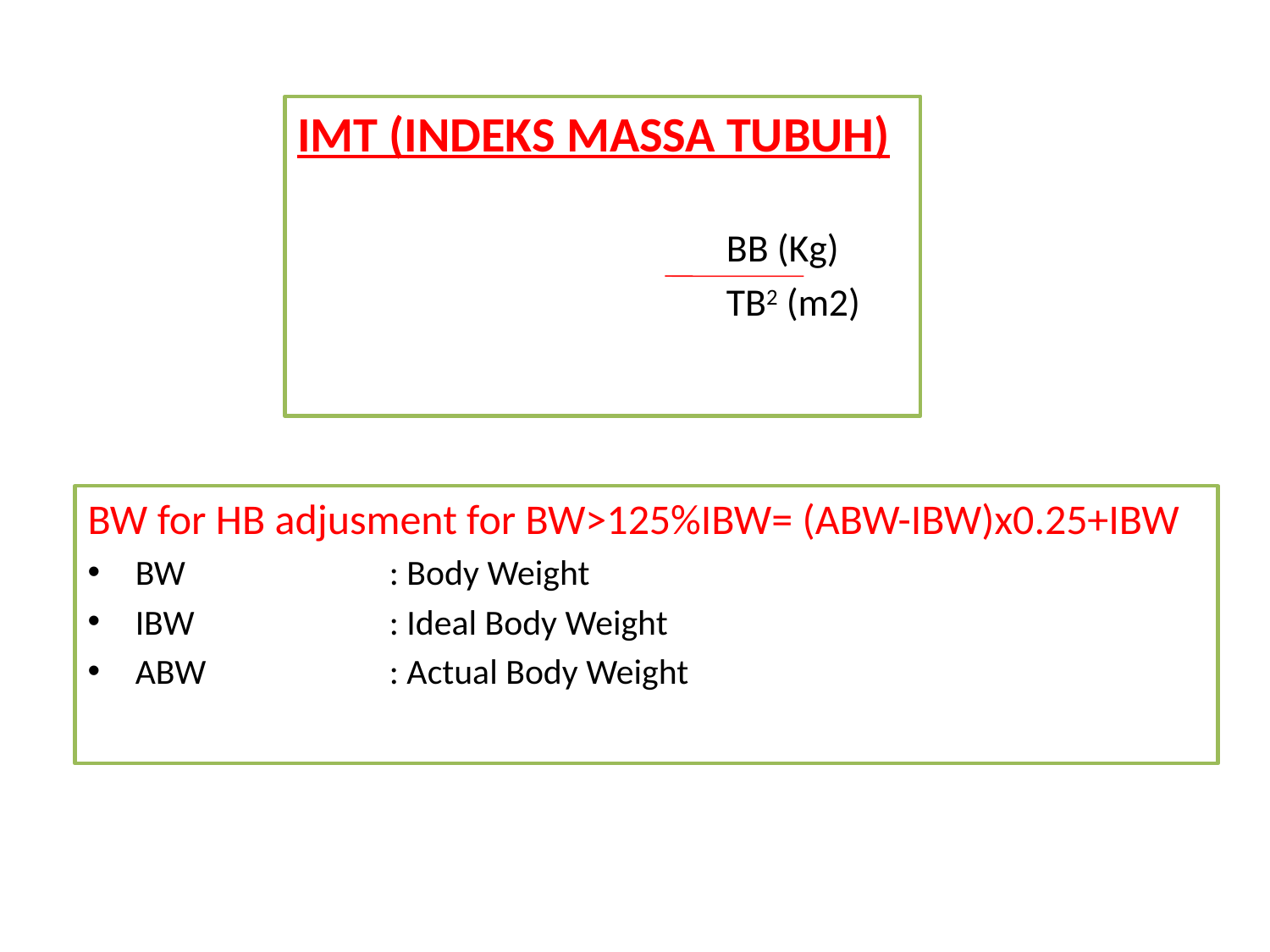

IMT (INDEKS MASSA TUBUH)

				BB (Kg)
				TB2 (m2)
BW for HB adjusment for BW>125%IBW= (ABW-IBW)x0.25+IBW
BW 		: Body Weight
IBW 		: Ideal Body Weight
ABW 		: Actual Body Weight